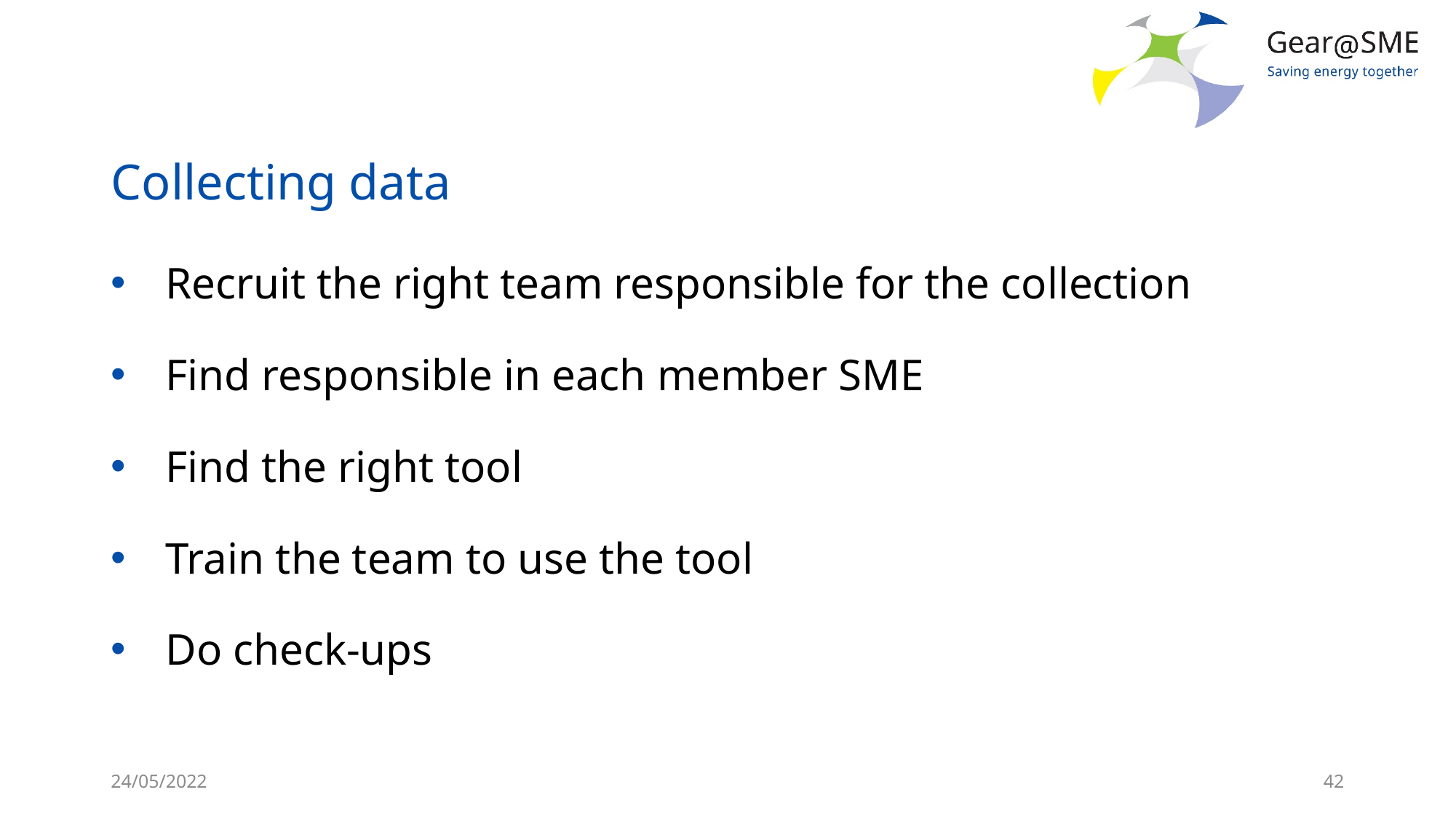

# Collecting data
Recruit the right team responsible for the collection
Find responsible in each member SME
Find the right tool
Train the team to use the tool
Do check-ups

24/05/2022
42